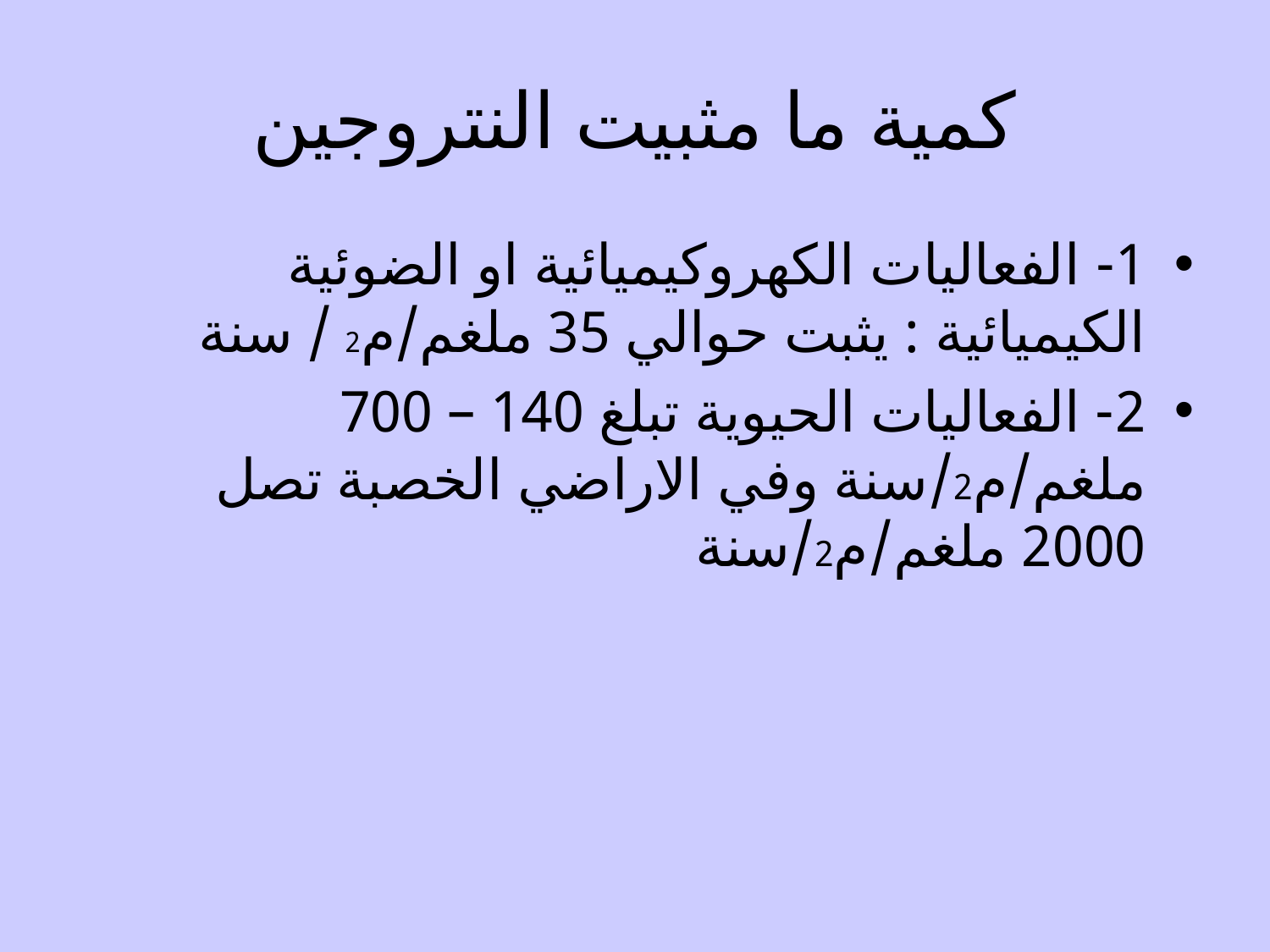

# كمية ما مثبيت النتروجين
1- الفعاليات الكهروكيميائية او الضوئية الكيميائية : يثبت حوالي 35 ملغم/م2 / سنة
2- الفعاليات الحيوية تبلغ 140 – 700 ملغم/م2/سنة وفي الاراضي الخصبة تصل 2000 ملغم/م2/سنة